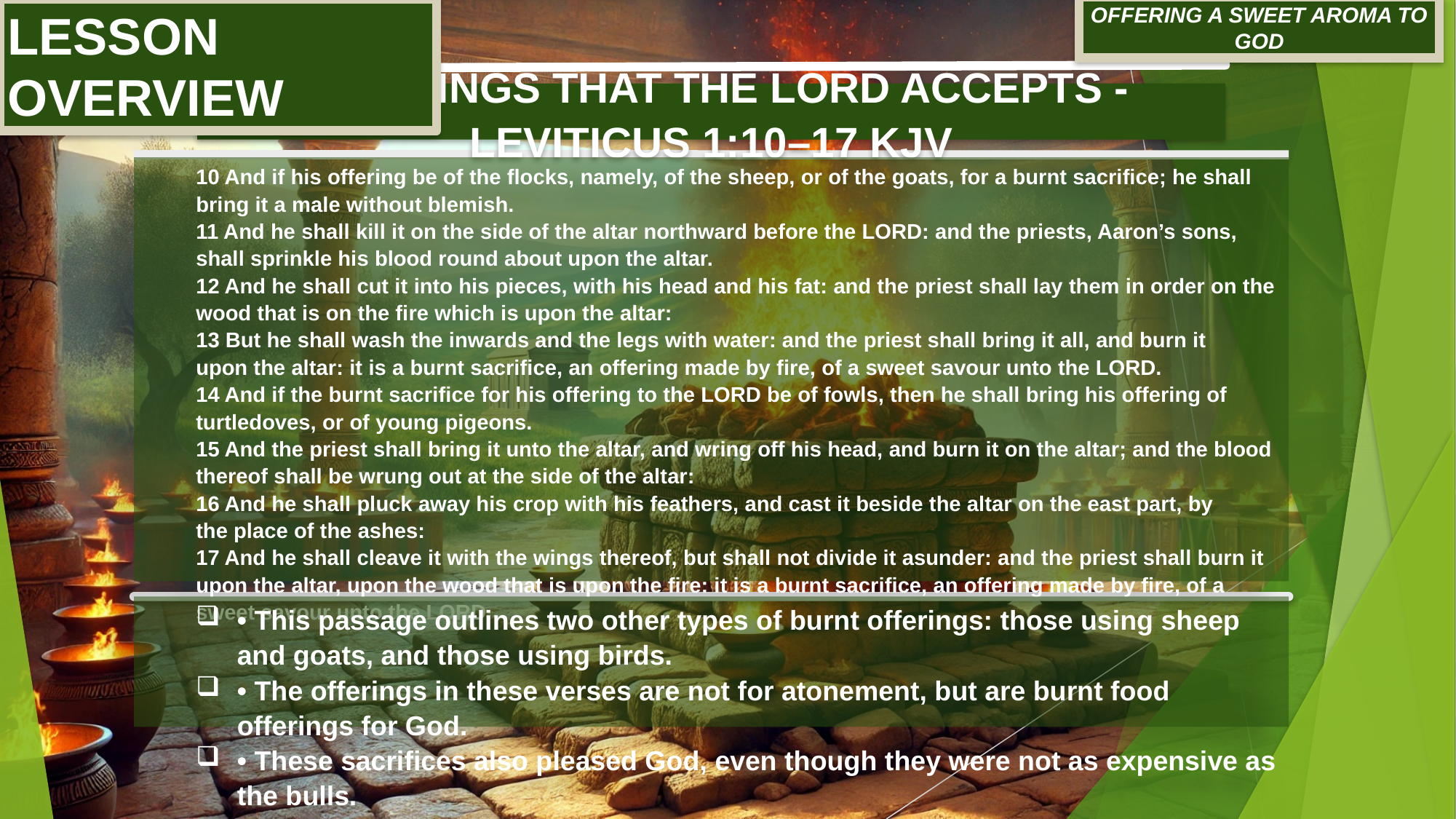

Offering a Sweet Aroma to God
LESSON OVERVIEW
Offerings That the Lord Accepts - Leviticus 1:10–17 KJV

10 And if his offering be of the flocks, namely, of the sheep, or of the goats, for a burnt sacrifice; he shall bring it a male without blemish.
11 And he shall kill it on the side of the altar northward before the LORD: and the priests, Aaron’s sons, shall sprinkle his blood round about upon the altar.
12 And he shall cut it into his pieces, with his head and his fat: and the priest shall lay them in order on the wood that is on the fire which is upon the altar:
13 But he shall wash the inwards and the legs with water: and the priest shall bring it all, and burn it upon the altar: it is a burnt sacrifice, an offering made by fire, of a sweet savour unto the LORD.
14 And if the burnt sacrifice for his offering to the LORD be of fowls, then he shall bring his offering of turtledoves, or of young pigeons.
15 And the priest shall bring it unto the altar, and wring off his head, and burn it on the altar; and the blood thereof shall be wrung out at the side of the altar:
16 And he shall pluck away his crop with his feathers, and cast it beside the altar on the east part, by the place of the ashes:
17 And he shall cleave it with the wings thereof, but shall not divide it asunder: and the priest shall burn it upon the altar, upon the wood that is upon the fire: it is a burnt sacrifice, an offering made by fire, of a sweet savour unto the LORD.

• This passage outlines two other types of burnt offerings: those using sheep and goats, and those using birds.
• The offerings in these verses are not for atonement, but are burnt food offerings for God.
• These sacrifices also pleased God, even though they were not as expensive as the bulls.